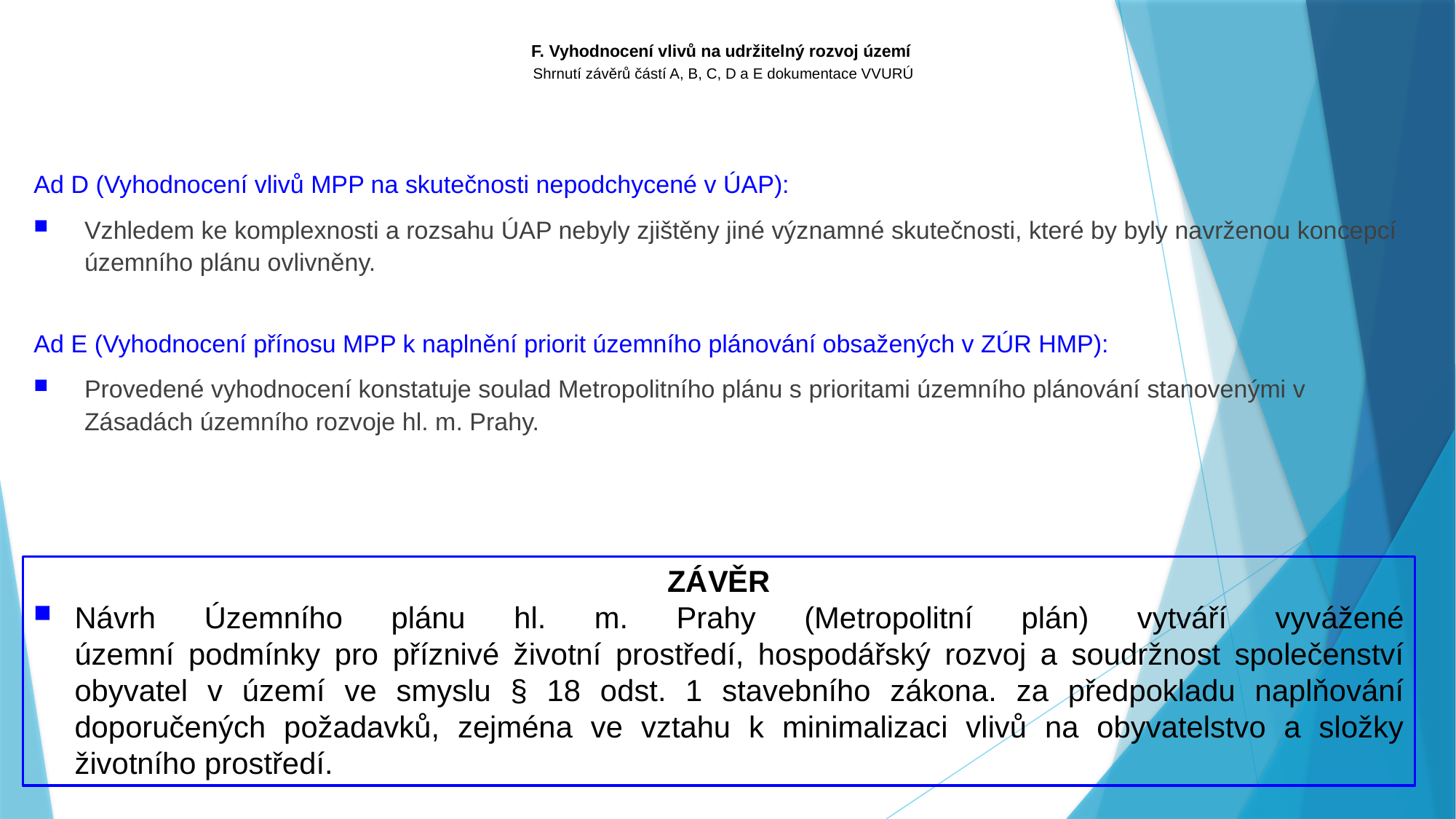

# F. Vyhodnocení vlivů na udržitelný rozvoj území Shrnutí závěrů částí A, B, C, D a E dokumentace VVURÚ
Ad D (Vyhodnocení vlivů MPP na skutečnosti nepodchycené v ÚAP):
Vzhledem ke komplexnosti a rozsahu ÚAP nebyly zjištěny jiné významné skutečnosti, které by byly navrženou koncepcí územního plánu ovlivněny.

Ad E (Vyhodnocení přínosu MPP k naplnění priorit územního plánování obsažených v ZÚR HMP):
Provedené vyhodnocení konstatuje soulad Metropolitního plánu s prioritami územního plánování stanovenými v Zásadách územního rozvoje hl. m. Prahy.

ZÁVĚR
Návrh Územního plánu hl. m. Prahy (Metropolitní plán) vytváří vyvážené
územní podmínky pro příznivé životní prostředí, hospodářský rozvoj a soudržnost společenství obyvatel v území ve smyslu § 18 odst. 1 stavebního zákona. za předpokladu naplňování doporučených požadavků, zejména ve vztahu k minimalizaci vlivů na obyvatelstvo a složky životního prostředí.